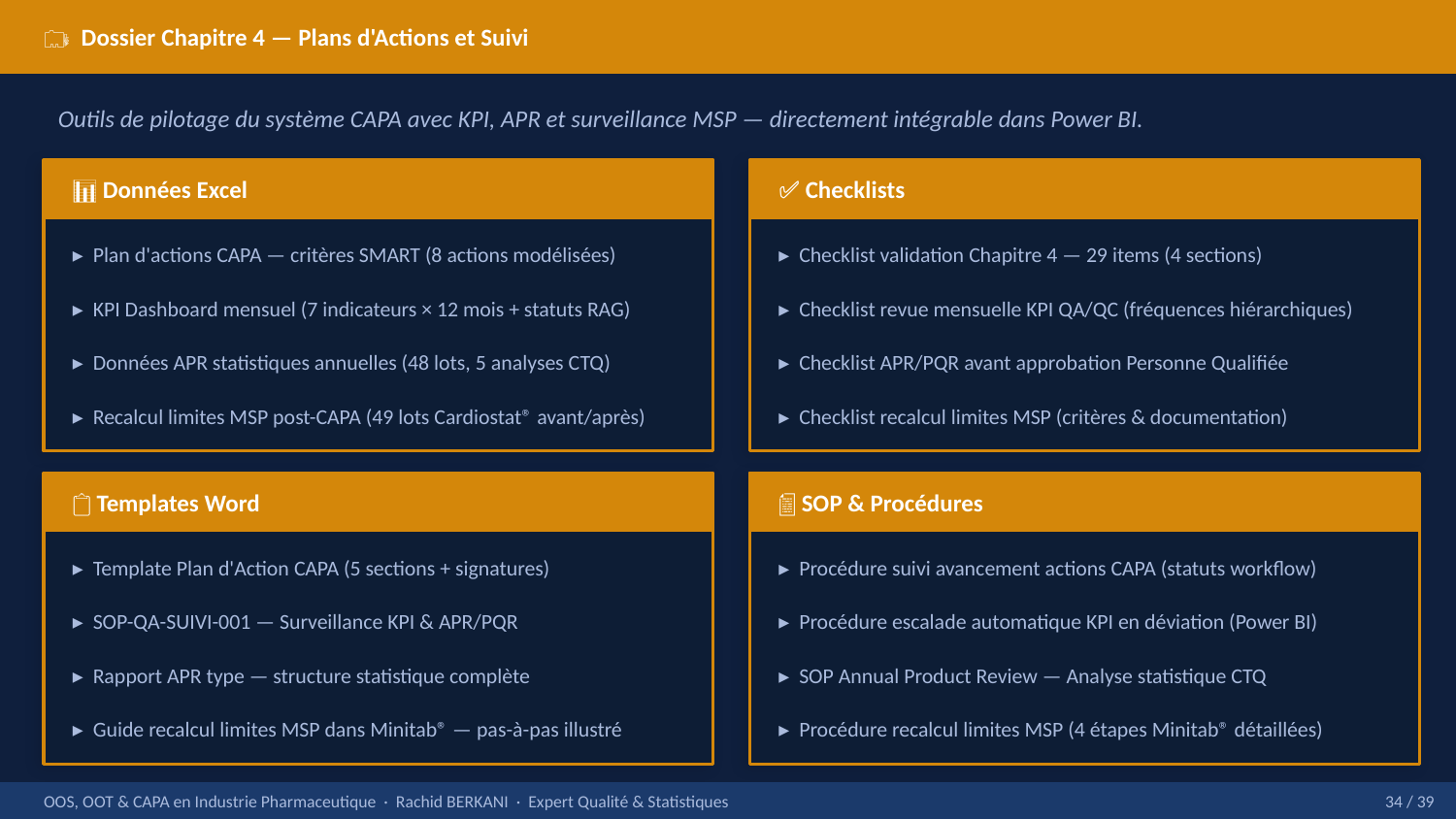

🗂  Dossier Chapitre 4 — Plans d'Actions et Suivi
Outils de pilotage du système CAPA avec KPI, APR et surveillance MSP — directement intégrable dans Power BI.

📊 Données Excel

✅ Checklists
▸  Plan d'actions CAPA — critères SMART (8 actions modélisées)
▸  Checklist validation Chapitre 4 — 29 items (4 sections)
▸  KPI Dashboard mensuel (7 indicateurs × 12 mois + statuts RAG)
▸  Checklist revue mensuelle KPI QA/QC (fréquences hiérarchiques)
▸  Données APR statistiques annuelles (48 lots, 5 analyses CTQ)
▸  Checklist APR/PQR avant approbation Personne Qualifiée
▸  Recalcul limites MSP post-CAPA (49 lots Cardiostat® avant/après)
▸  Checklist recalcul limites MSP (critères & documentation)

📋 Templates Word

📄 SOP & Procédures
▸  Template Plan d'Action CAPA (5 sections + signatures)
▸  Procédure suivi avancement actions CAPA (statuts workflow)
▸  SOP-QA-SUIVI-001 — Surveillance KPI & APR/PQR
▸  Procédure escalade automatique KPI en déviation (Power BI)
▸  Rapport APR type — structure statistique complète
▸  SOP Annual Product Review — Analyse statistique CTQ
▸  Guide recalcul limites MSP dans Minitab® — pas-à-pas illustré
▸  Procédure recalcul limites MSP (4 étapes Minitab® détaillées)

OOS, OOT & CAPA en Industrie Pharmaceutique  ·  Rachid BERKANI  ·  Expert Qualité & Statistiques
34 / 39